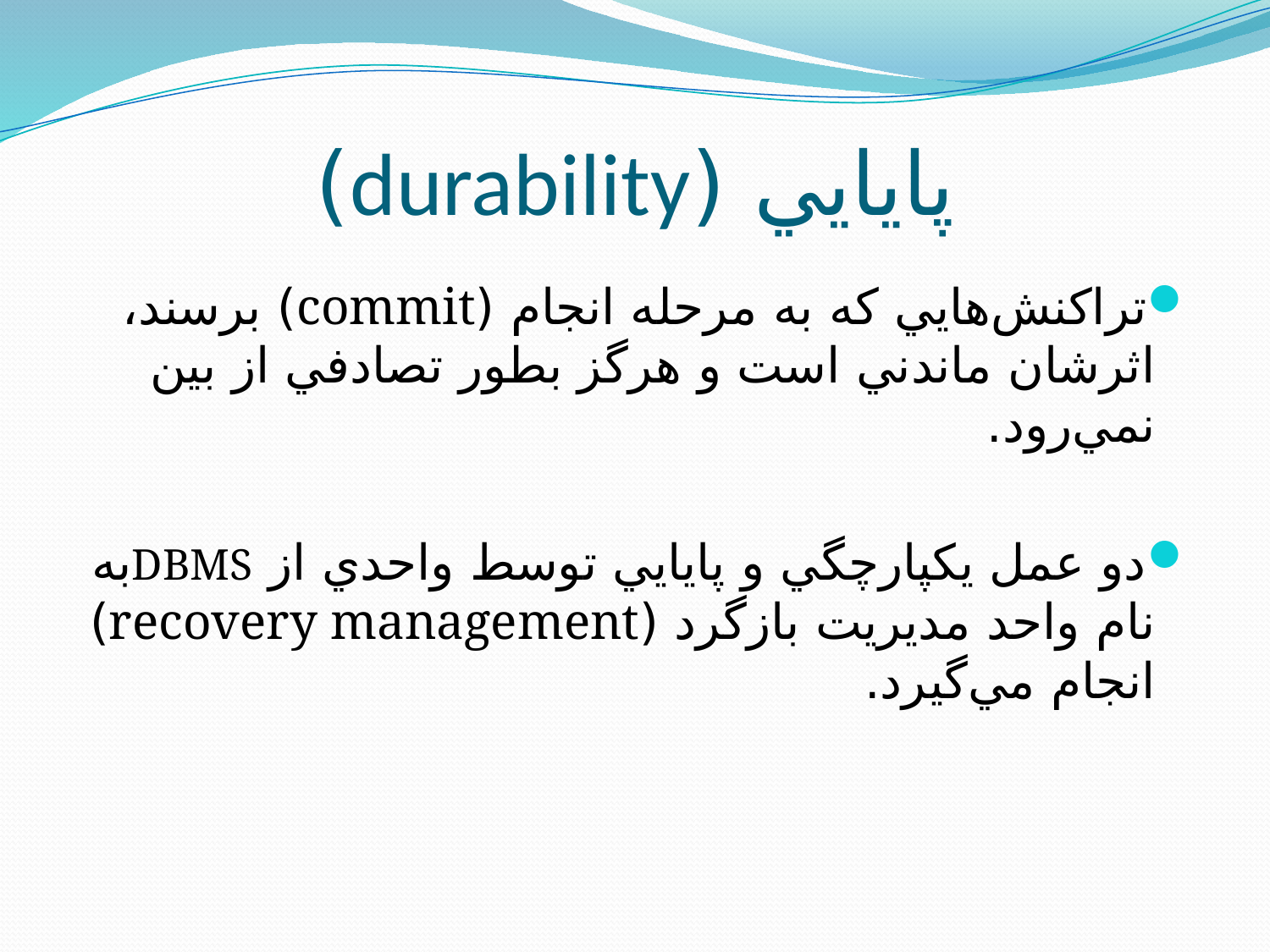

# پايايي (durability)
تراکنش‌هايي که به مرحله انجام (commit) برسند، اثرشان ماندني است و هرگز بطور تصادفي از بين نمي‌رود.

دو عمل يکپارچگي و پايايي توسط واحدي از DBMS‌به نام واحد مديريت بازگرد (recovery management) انجام مي‌گيرد.